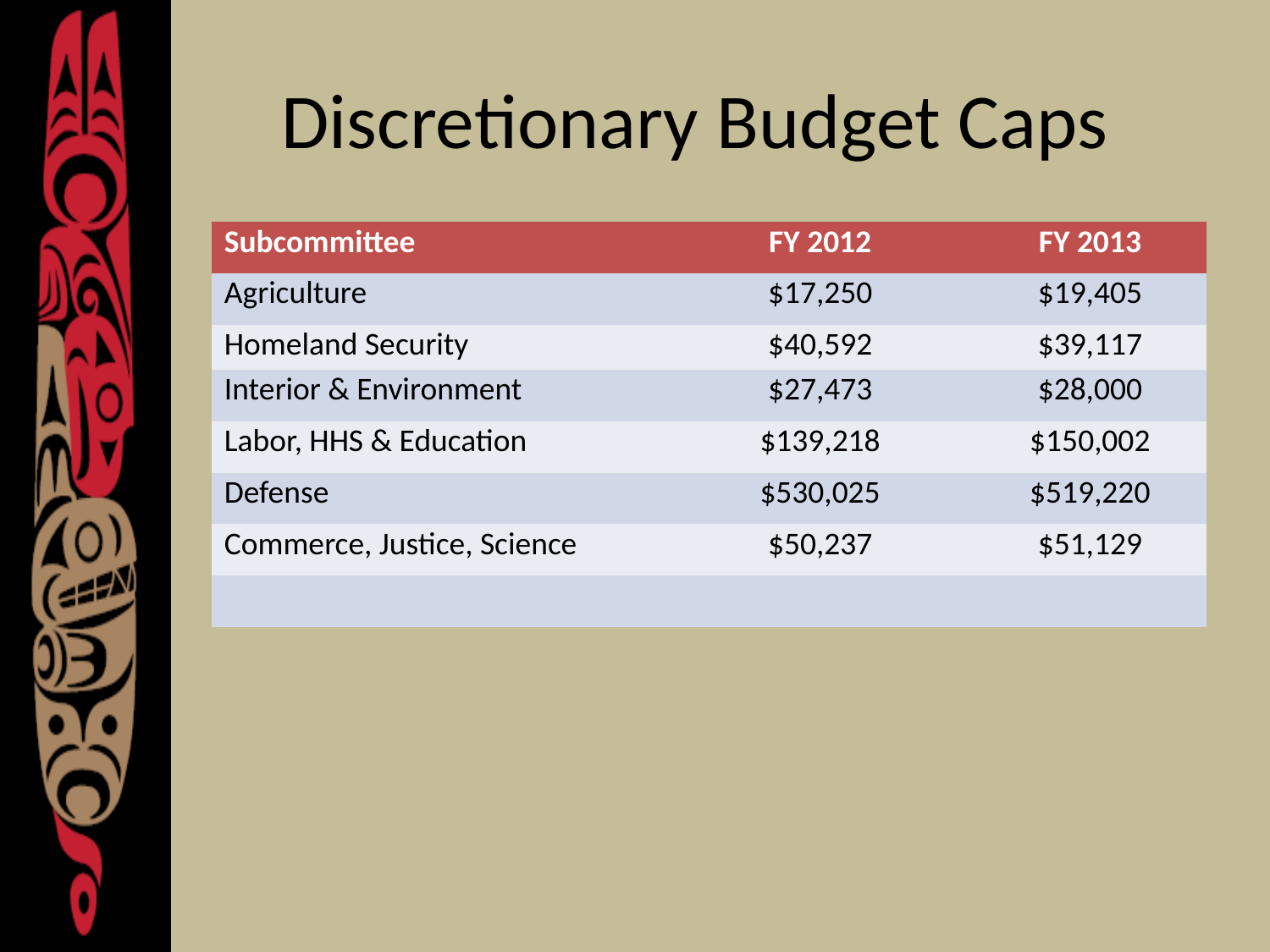

# Discretionary Budget Caps
| Subcommittee | FY 2012 | FY 2013 |
| --- | --- | --- |
| Agriculture | $17,250 | $19,405 |
| Homeland Security | $40,592 | $39,117 |
| Interior & Environment | $27,473 | $28,000 |
| Labor, HHS & Education | $139,218 | $150,002 |
| Defense | $530,025 | $519,220 |
| Commerce, Justice, Science | $50,237 | $51,129 |
|  |  |  |